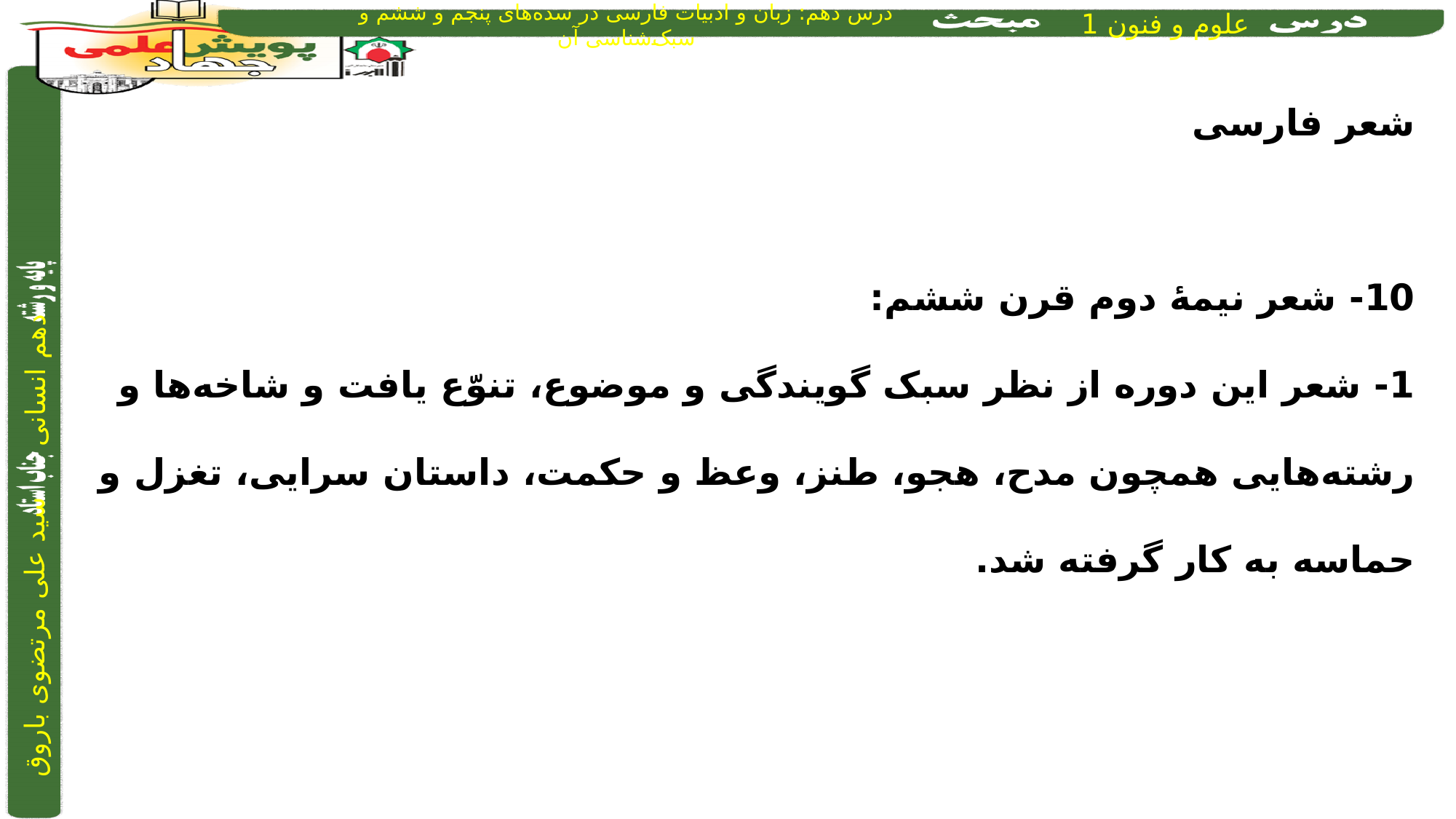

شعر فارسی

10- شعر نیمۀ دوم قرن ششم:
1- شعر این دوره از نظر سبک گویندگی و موضوع، تنوّع یافت و شاخه‌ها و رشته‌هایی همچون مدح، هجو، طنز، وعظ و حکمت، داستان سرایی، تغزل و حماسه به کار گرفته شد.